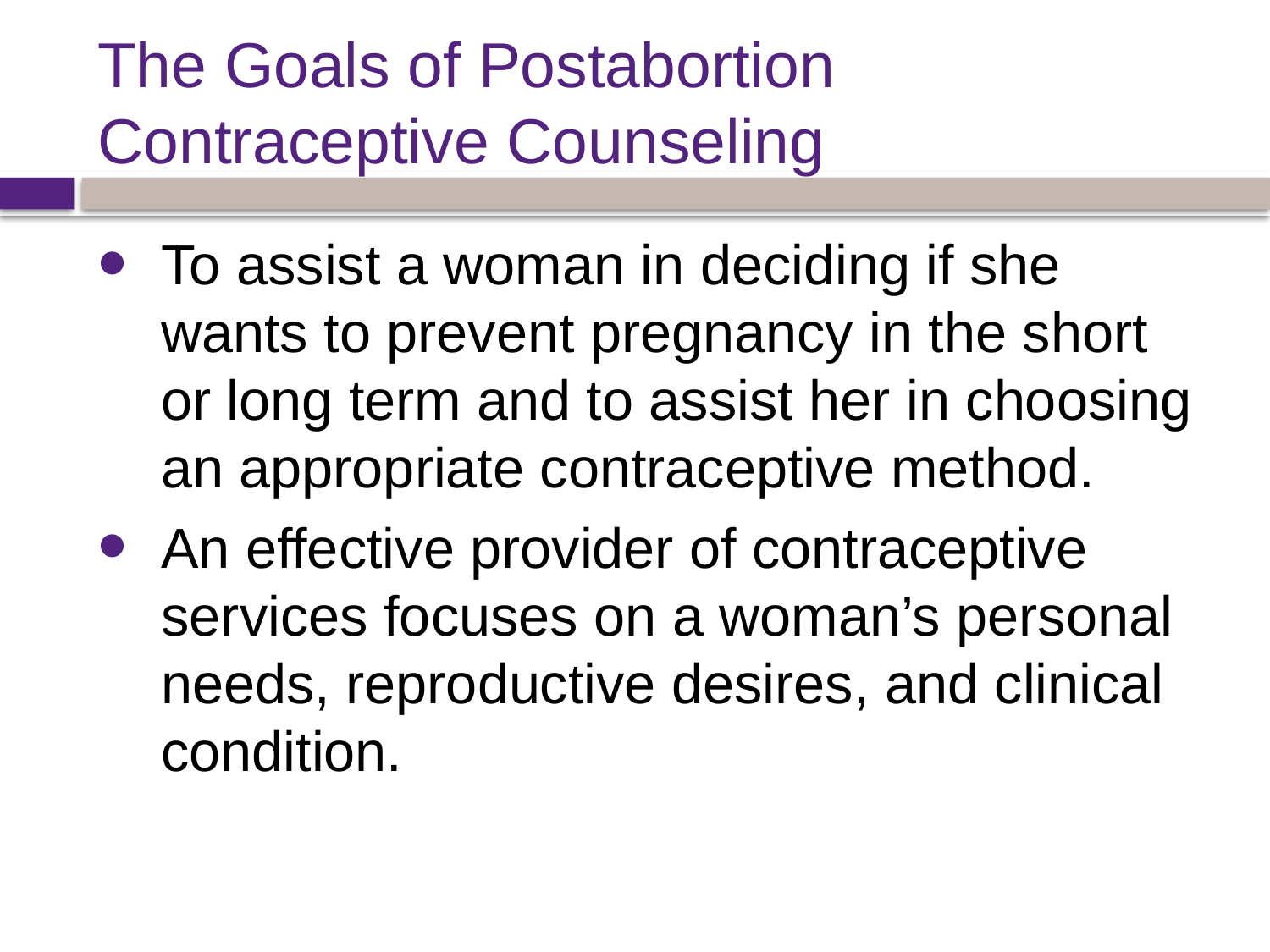

# The Goals of Postabortion Contraceptive Counseling
To assist a woman in deciding if she wants to prevent pregnancy in the short or long term and to assist her in choosing an appropriate contraceptive method.
An effective provider of contraceptive services focuses on a woman’s personal needs, reproductive desires, and clinical condition.